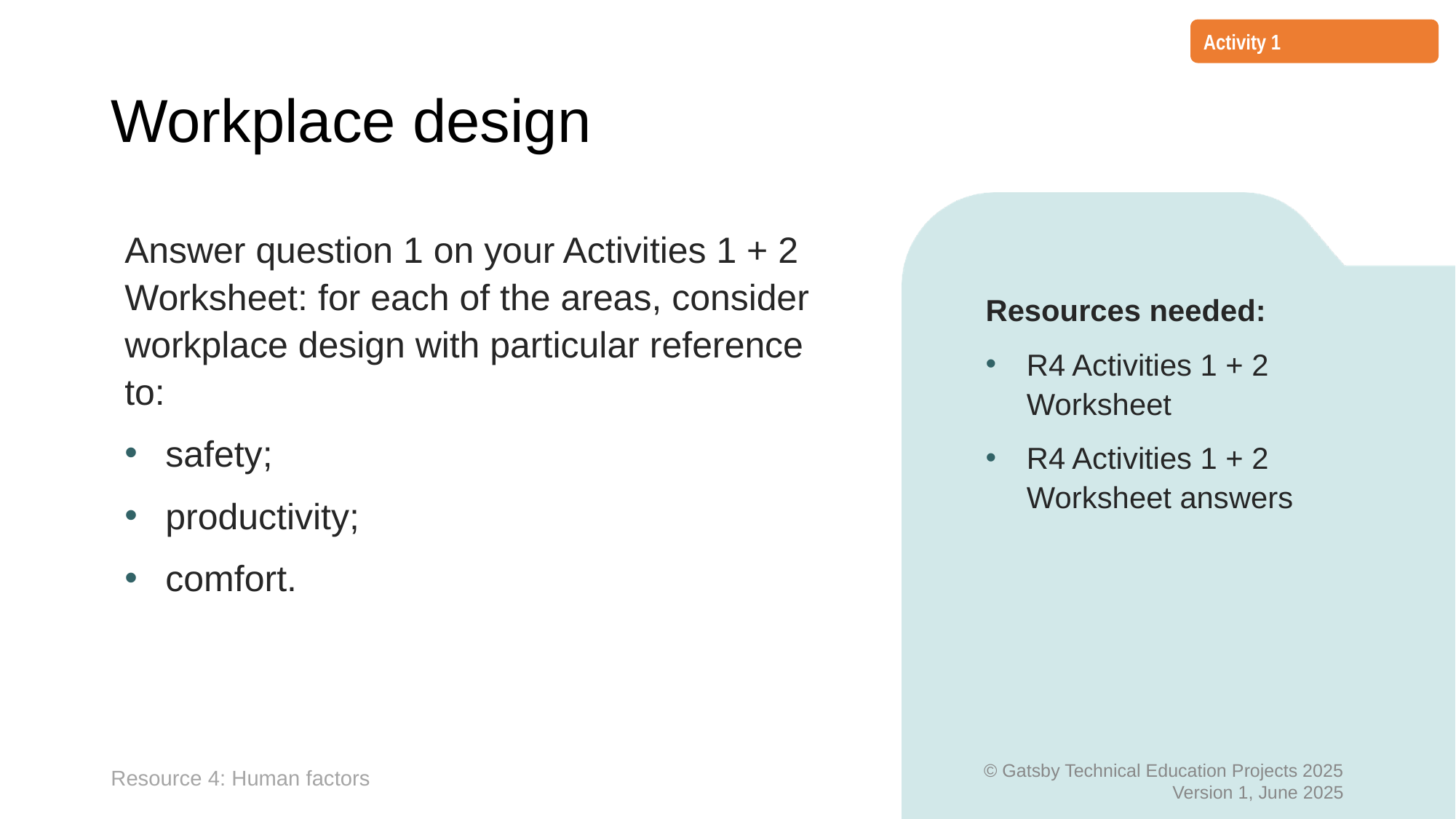

Activity 1
# Workplace design
Answer question 1 on your Activities 1 + 2 Worksheet: for each of the areas, consider workplace design with particular reference to:
safety;
productivity;
comfort.

Resources needed:
R4 Activities 1 + 2 Worksheet
R4 Activities 1 + 2 Worksheet answers

Resource 4: Human factors